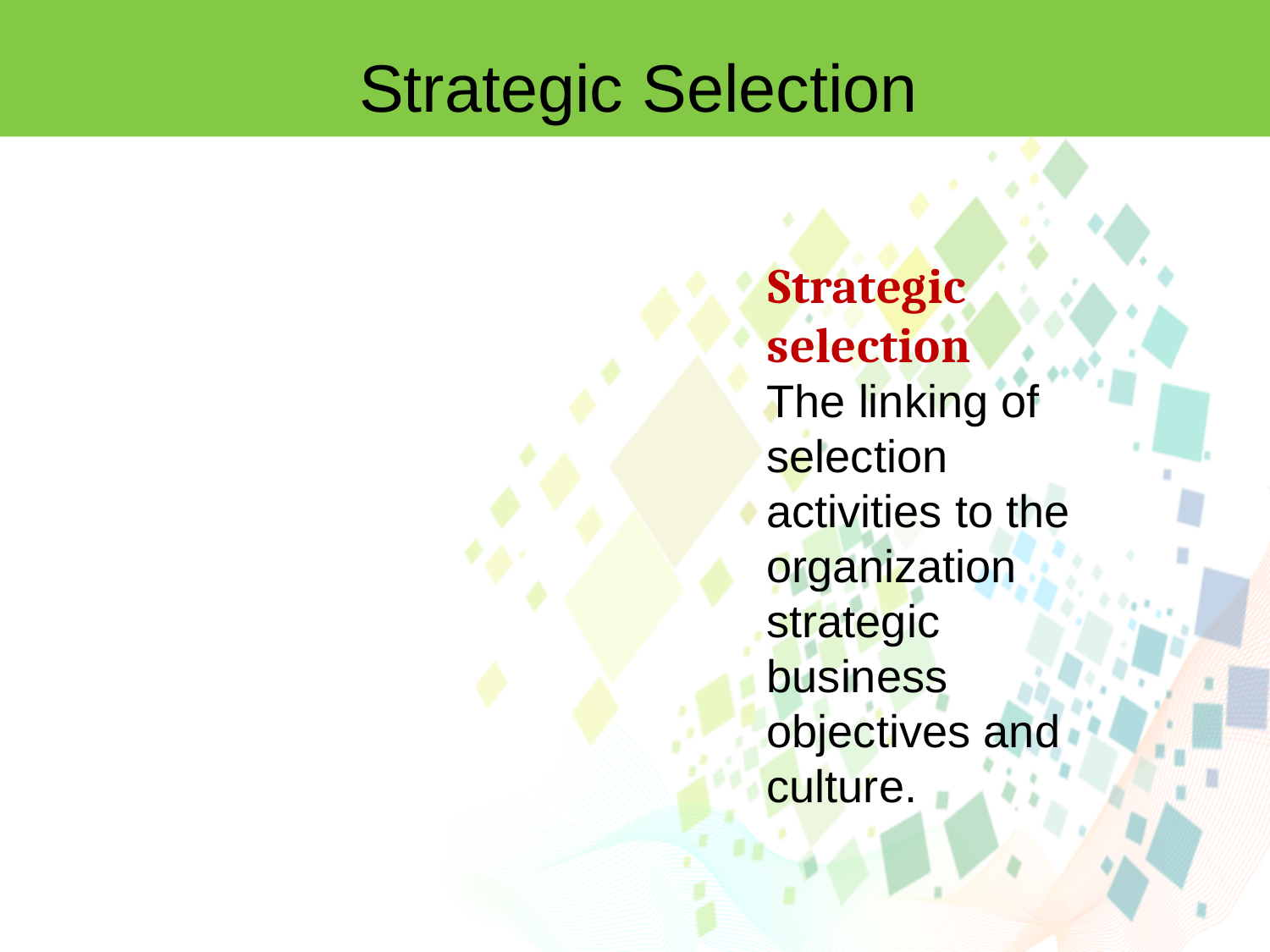

Strategic Selection
Strategic selection
The linking of selection activities to the organization strategic business objectives and culture.